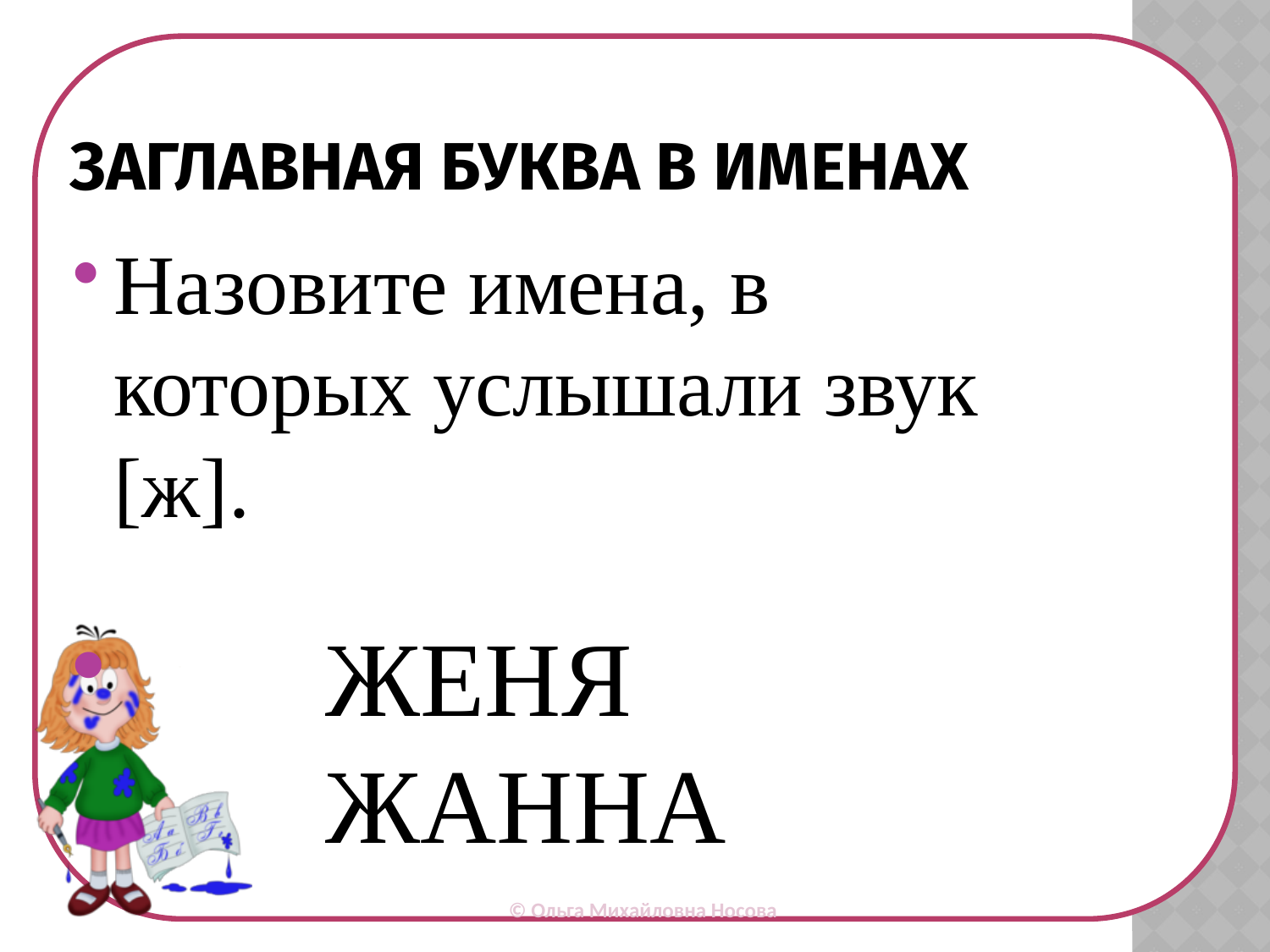

# ЗАГЛАВНАЯ БУКВА В ИМЕНАХ
Назовите имена, в которых услышали звук [ж].

        ЖЕНЯ                         ЖАННА